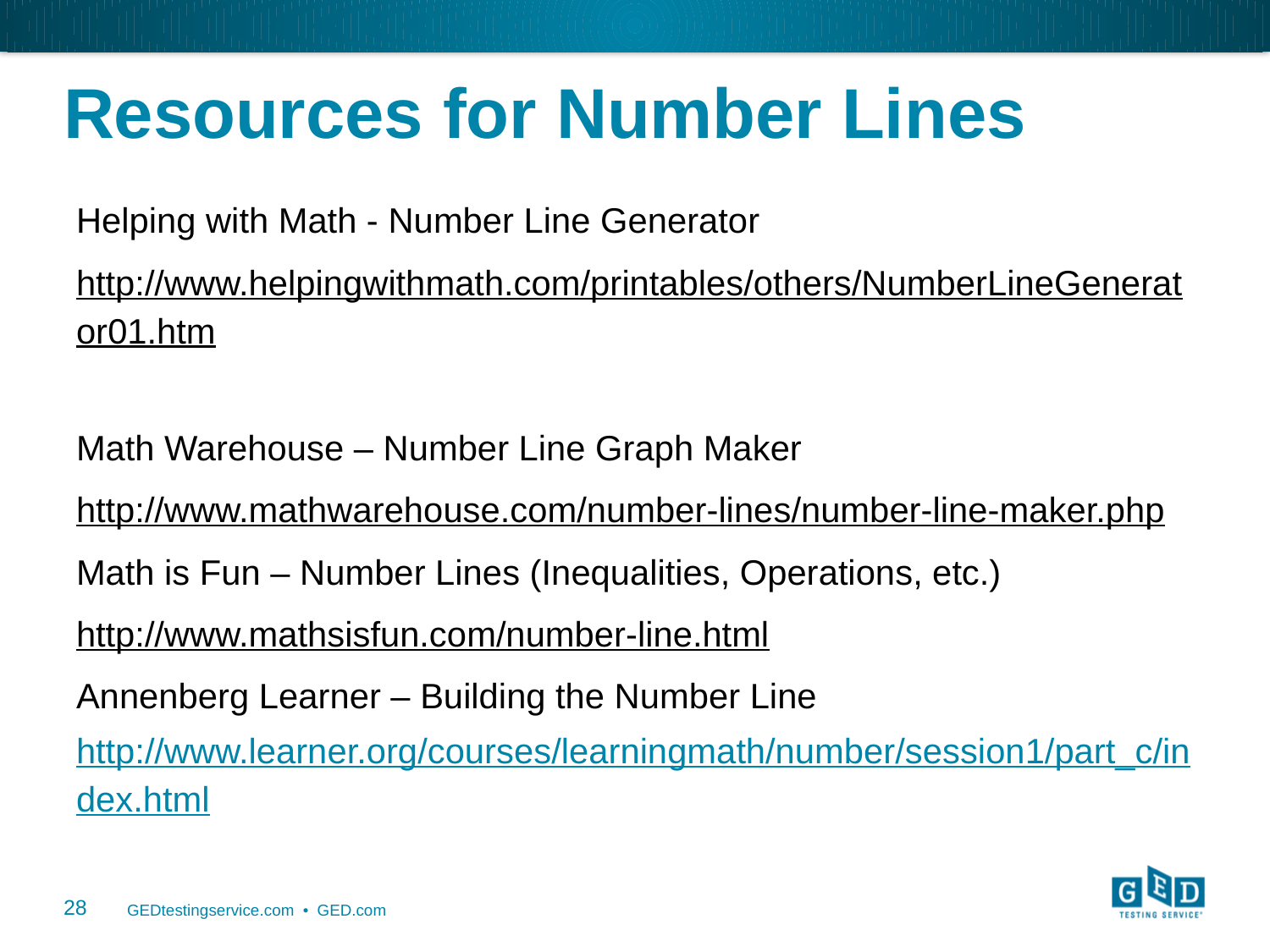

# Resources for Number Lines
Helping with Math - Number Line Generator
http://www.helpingwithmath.com/printables/others/NumberLineGenerator01.htm
Math Warehouse – Number Line Graph Maker
http://www.mathwarehouse.com/number-lines/number-line-maker.php
Math is Fun – Number Lines (Inequalities, Operations, etc.)
http://www.mathsisfun.com/number-line.html
Annenberg Learner – Building the Number Line http://www.learner.org/courses/learningmath/number/session1/part_c/index.html
28